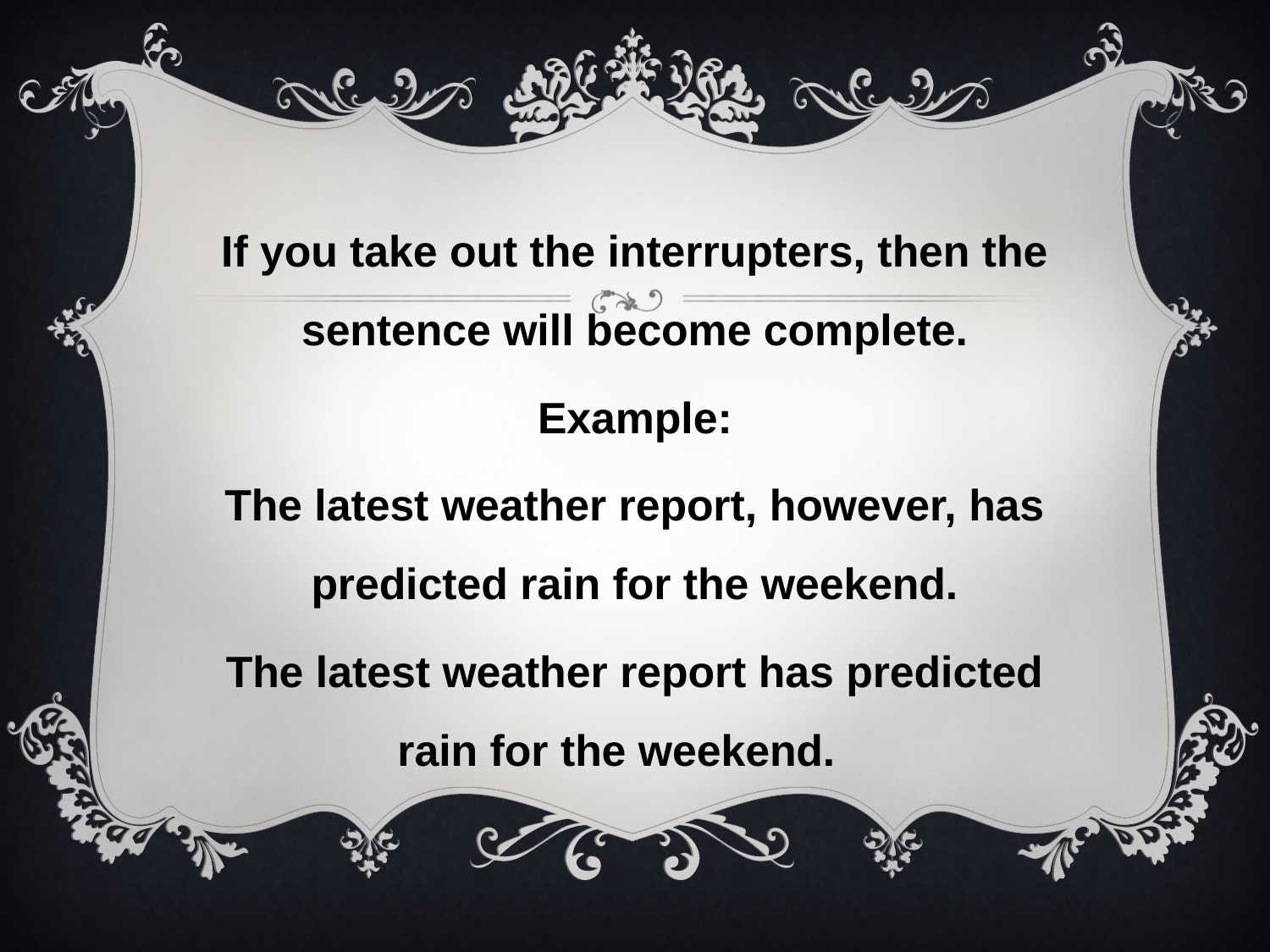

If you take out the interrupters, then the sentence will become complete.
Example:
The latest weather report, however, has predicted rain for the weekend.
The latest weather report has predicted rain for the weekend.